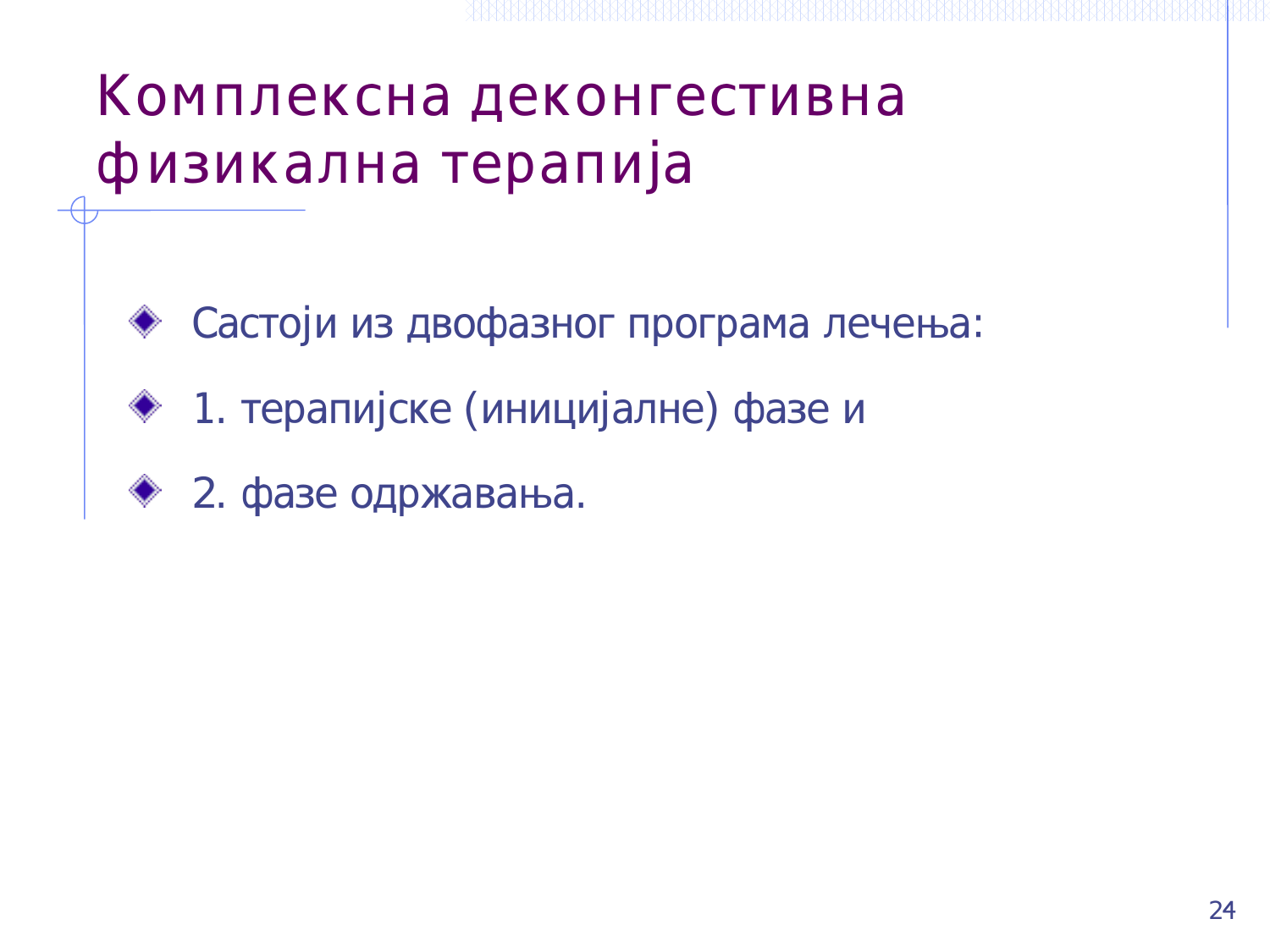

# Комплексна деконгестивна физикална терапија
Састоји из двофазног програма лечења:
1. терапијске (иницијалне) фазе и
2. фазе одржавања.
24